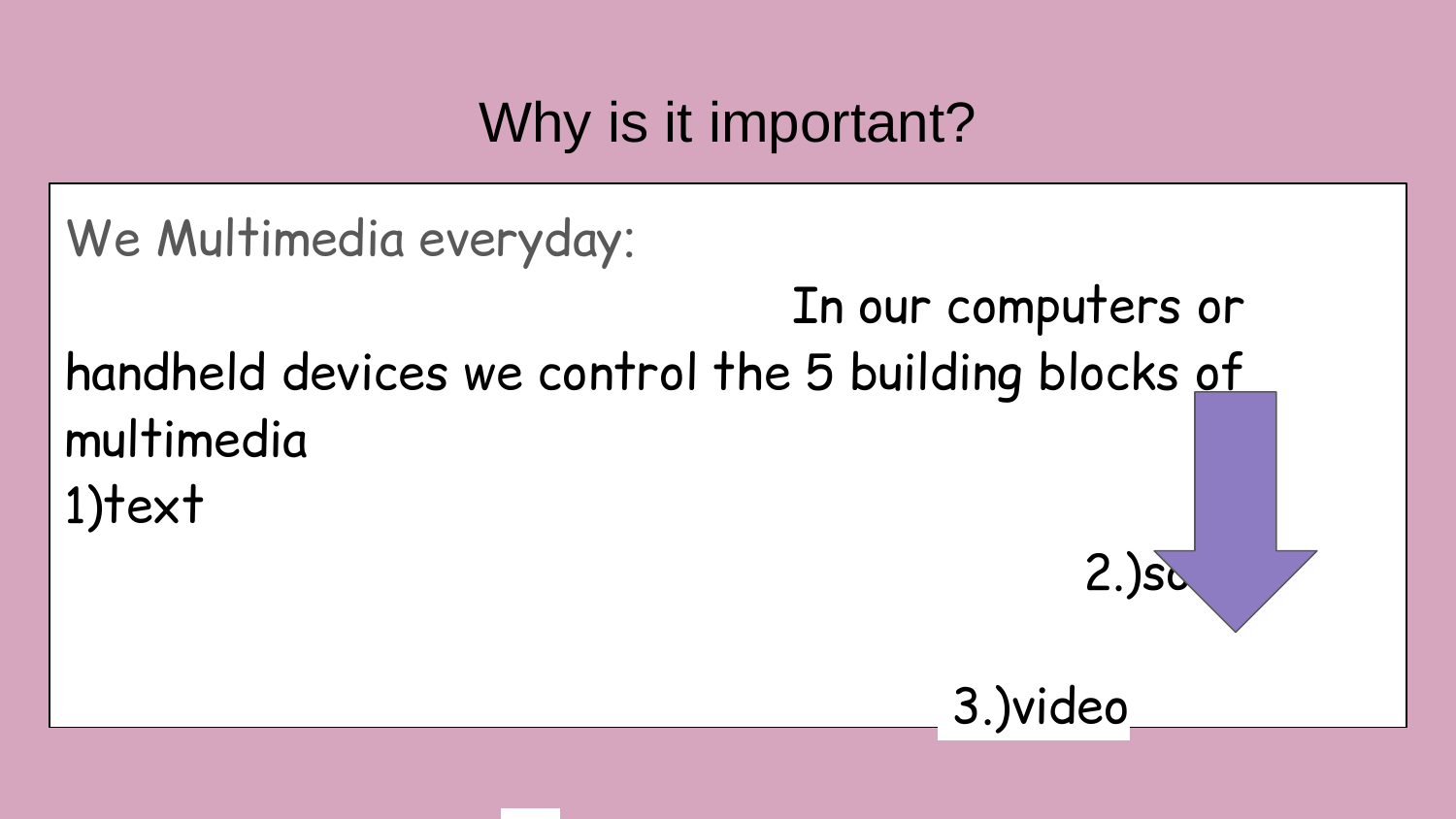

# Why is it important?
We Multimedia everyday:  										In our computers or handheld devices we control the 5 building blocks of multimedia 								1)text																2.)sound																 3.)video														4.)computer graphics										 5.)animation